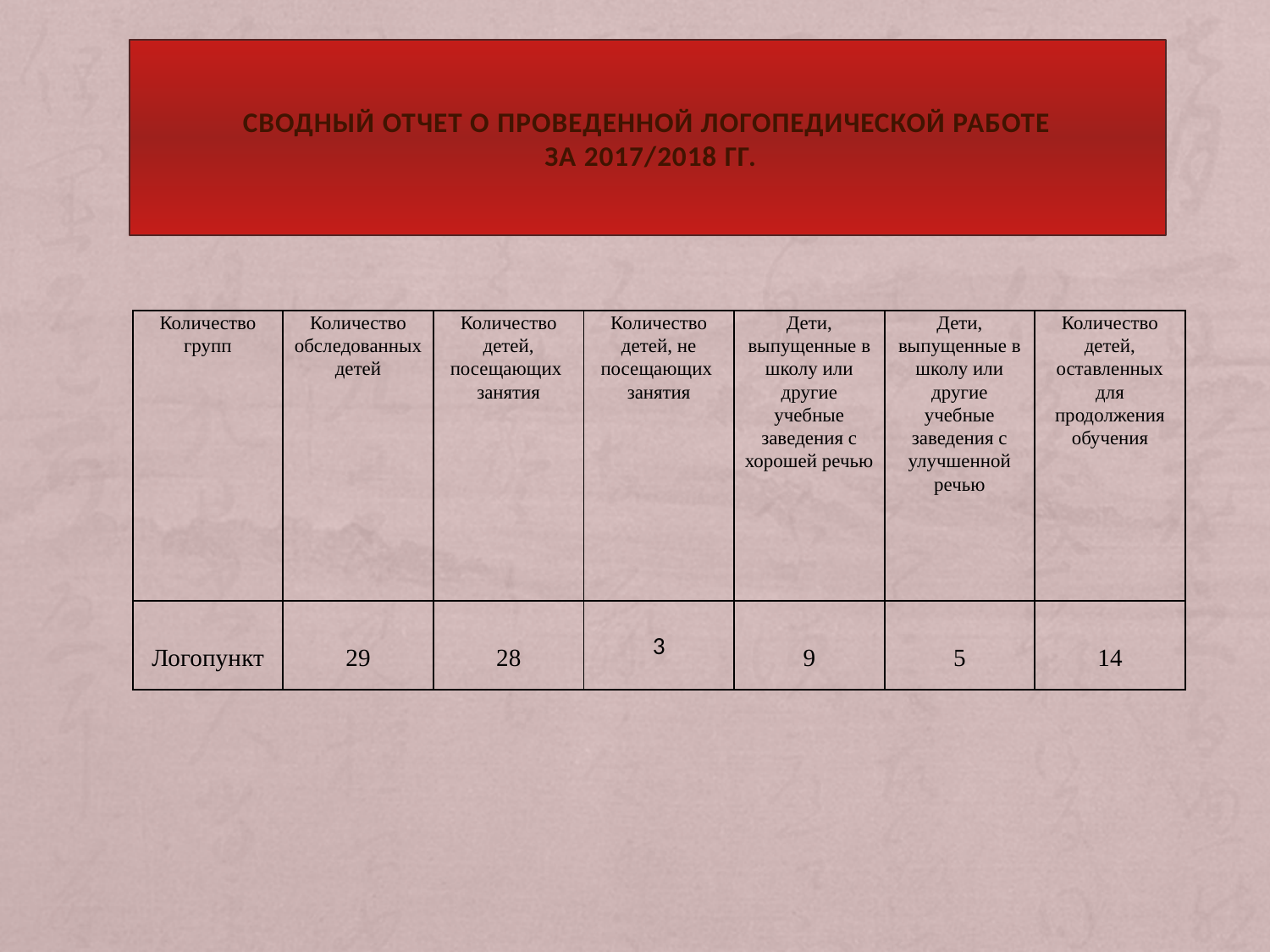

# Сводный отчет о проведенной логопедической работе за 2017/2018 гг.

| Количество групп | Количество обследованных детей | Количество детей, посещающих занятия | Количество детей, не посещающих занятия | Дети, выпущенные в школу или другие учебные заведения с хорошей речью | Дети, выпущенные в школу или другие учебные заведения с улучшенной речью | Количество детей, оставленных для продолжения обучения |
| --- | --- | --- | --- | --- | --- | --- |
| Логопункт | 29 | 28 | 3 | 9 | 5 | 14 |